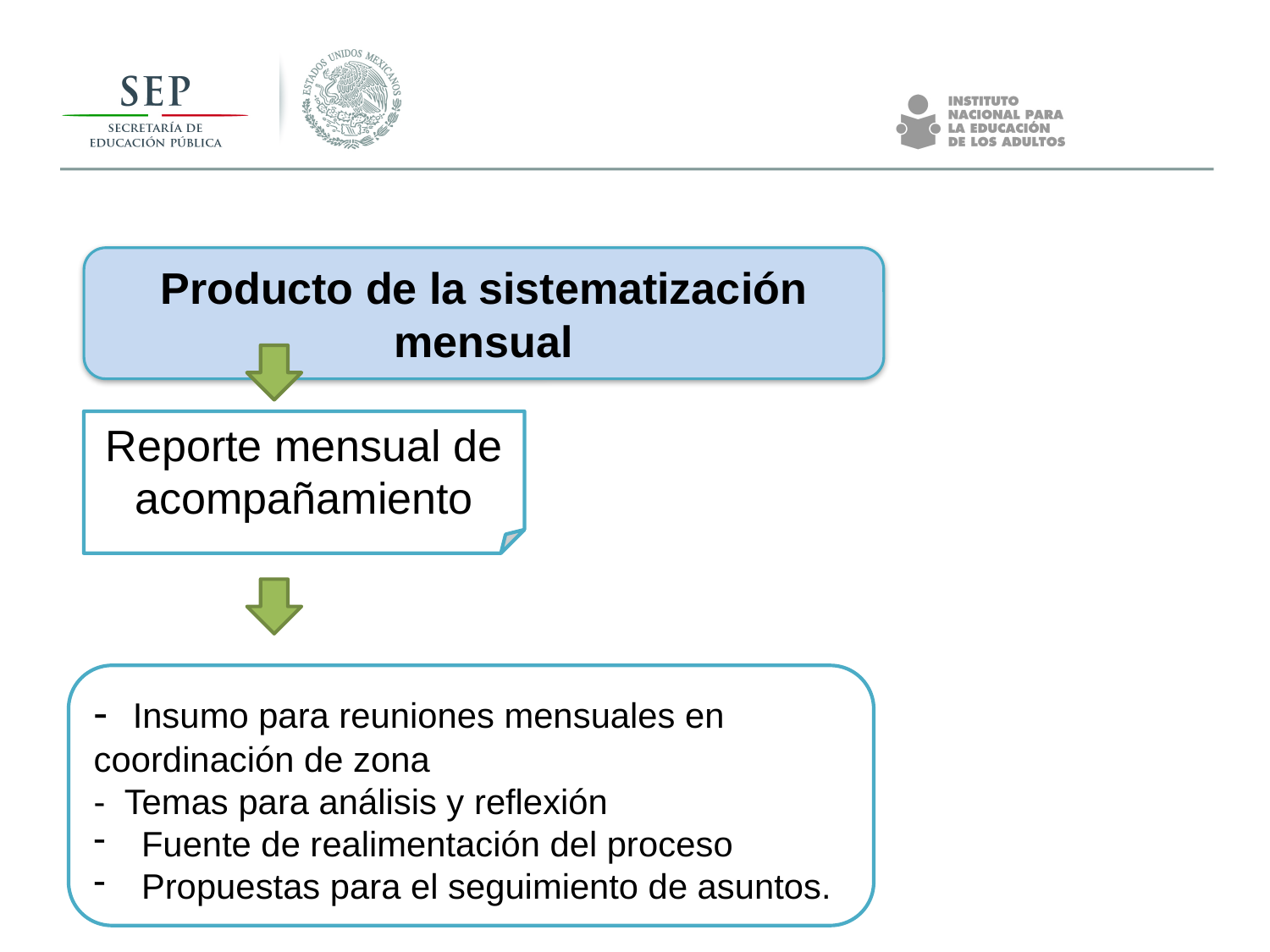

Producto de la sistematización mensual

Reporte mensual de acompañamiento

-  Insumo para reuniones mensuales en       coordinación de zona
-  Temas para análisis y reflexión
Fuente de realimentación del proceso
Propuestas para el seguimiento de asuntos.